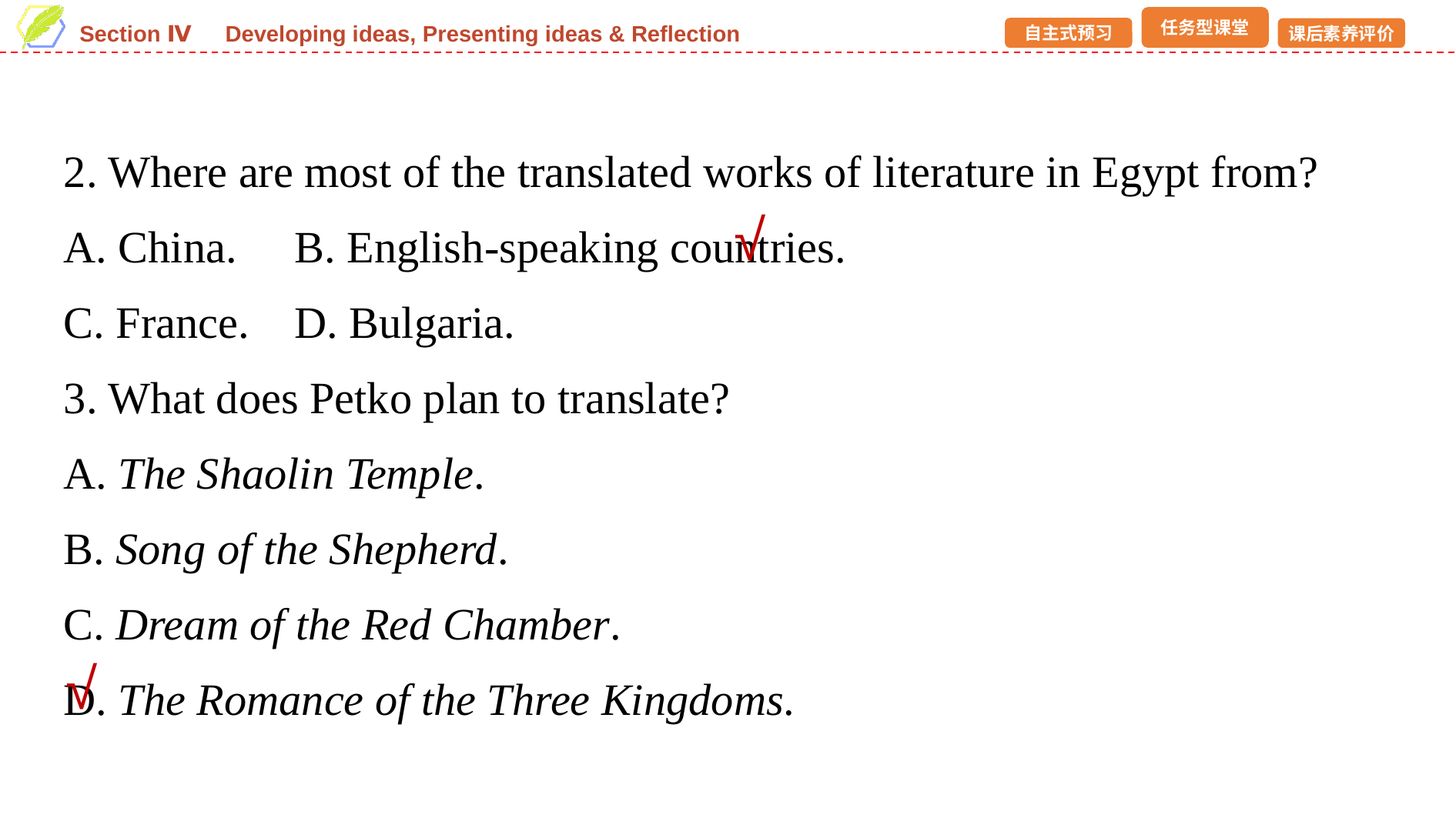

2. Where are most of the translated works of literature in Egypt from?
A. China.	B. English-speaking countries.
C. France.	D. Bulgaria.
3. What does Petko plan to translate?
A. The Shaolin Temple.
B. Song of the Shepherd.
C. Dream of the Red Chamber.
D. The Romance of the Three Kingdoms.
√
√